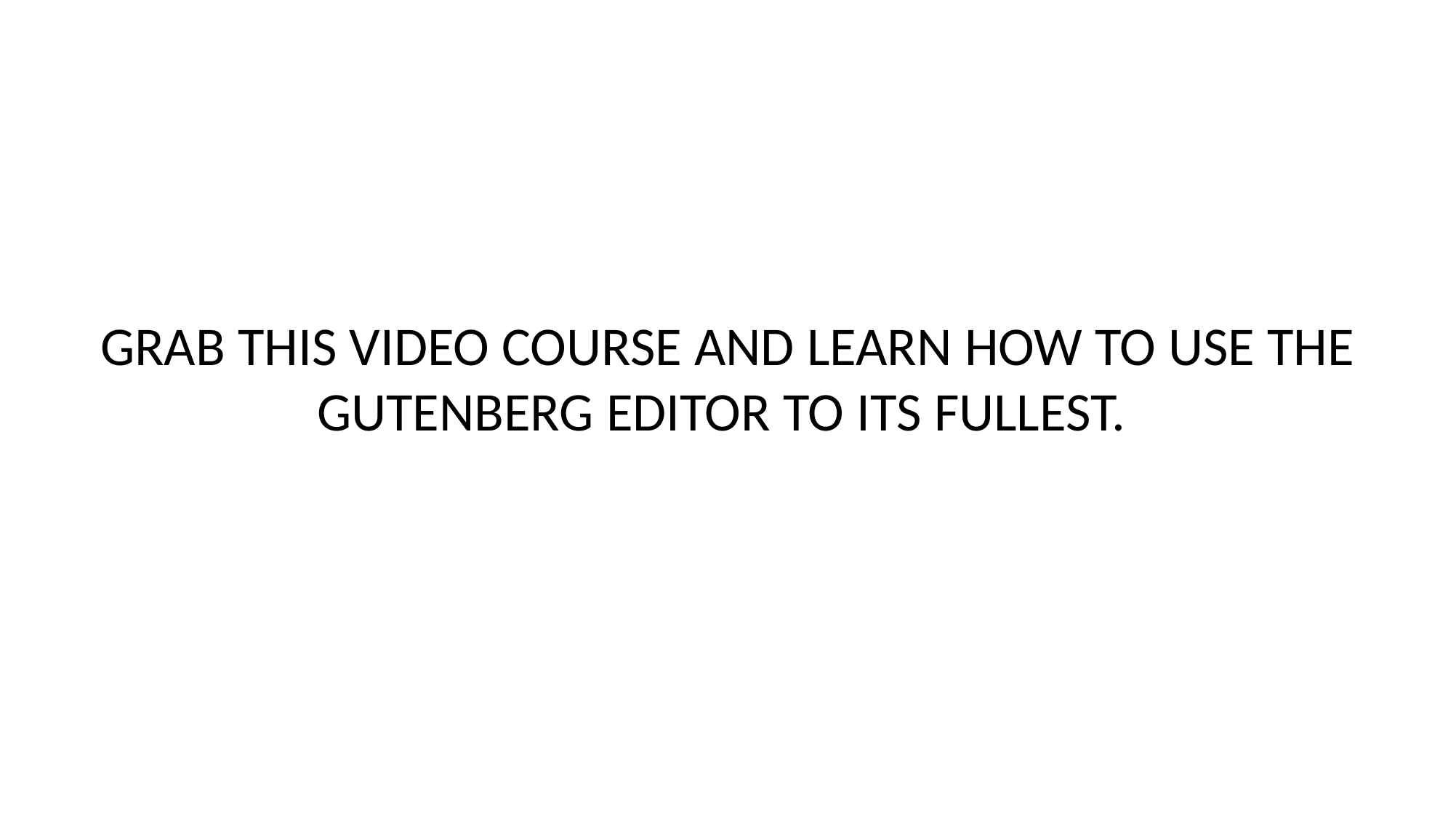

GRAB THIS VIDEO COURSE AND LEARN HOW TO USE THE GUTENBERG EDITOR TO ITS FULLEST.